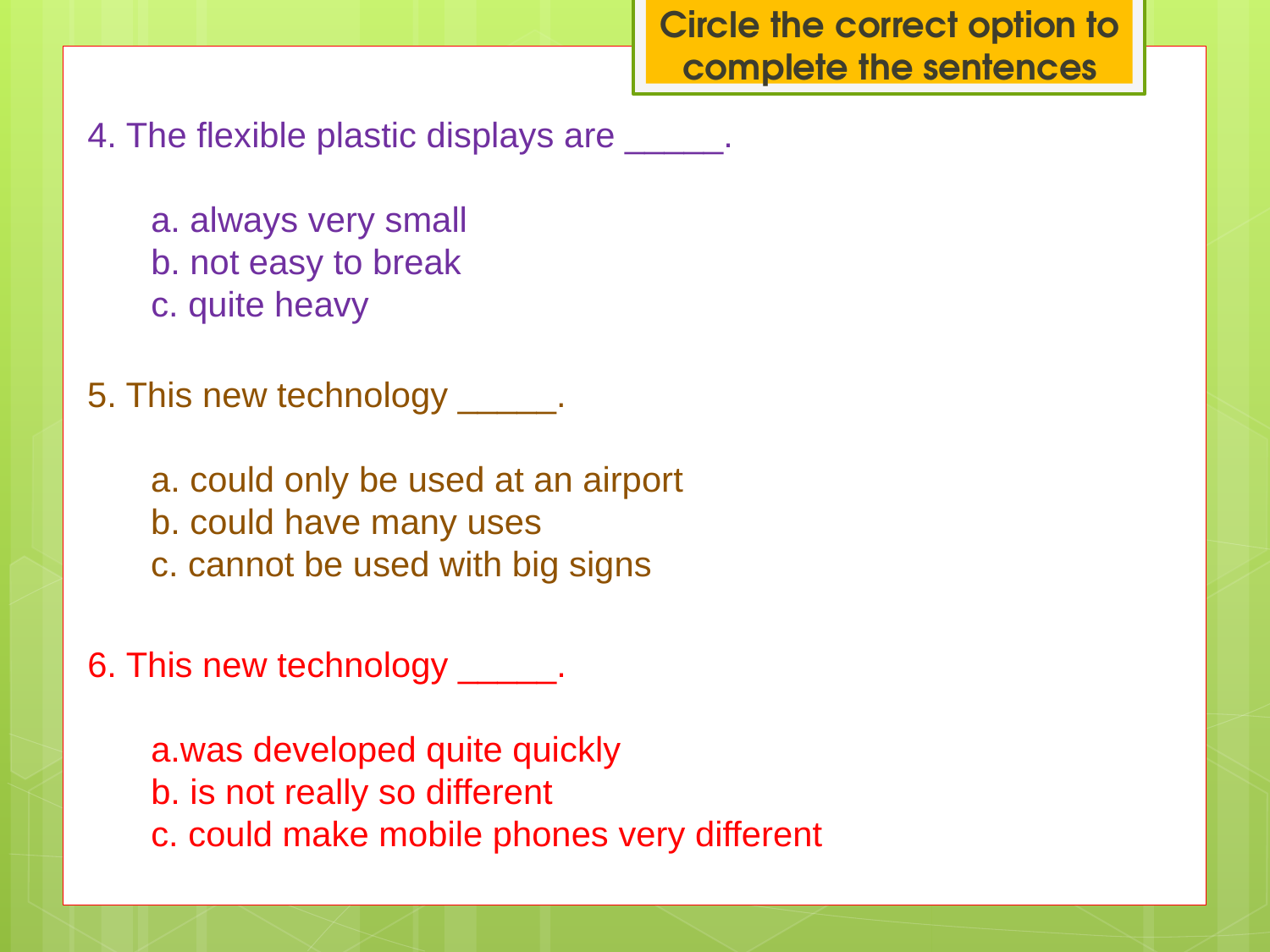

Circle the correct option to complete the sentences
4. The flexible plastic displays are _____.

	a. always very small
	b. not easy to break
	c. quite heavy
5. This new technology _____.

a. could only be used at an airport
b. could have many uses
c. cannot be used with big signs
6. This new technology _____.

a.was developed quite quickly
b. is not really so different
c. could make mobile phones very different